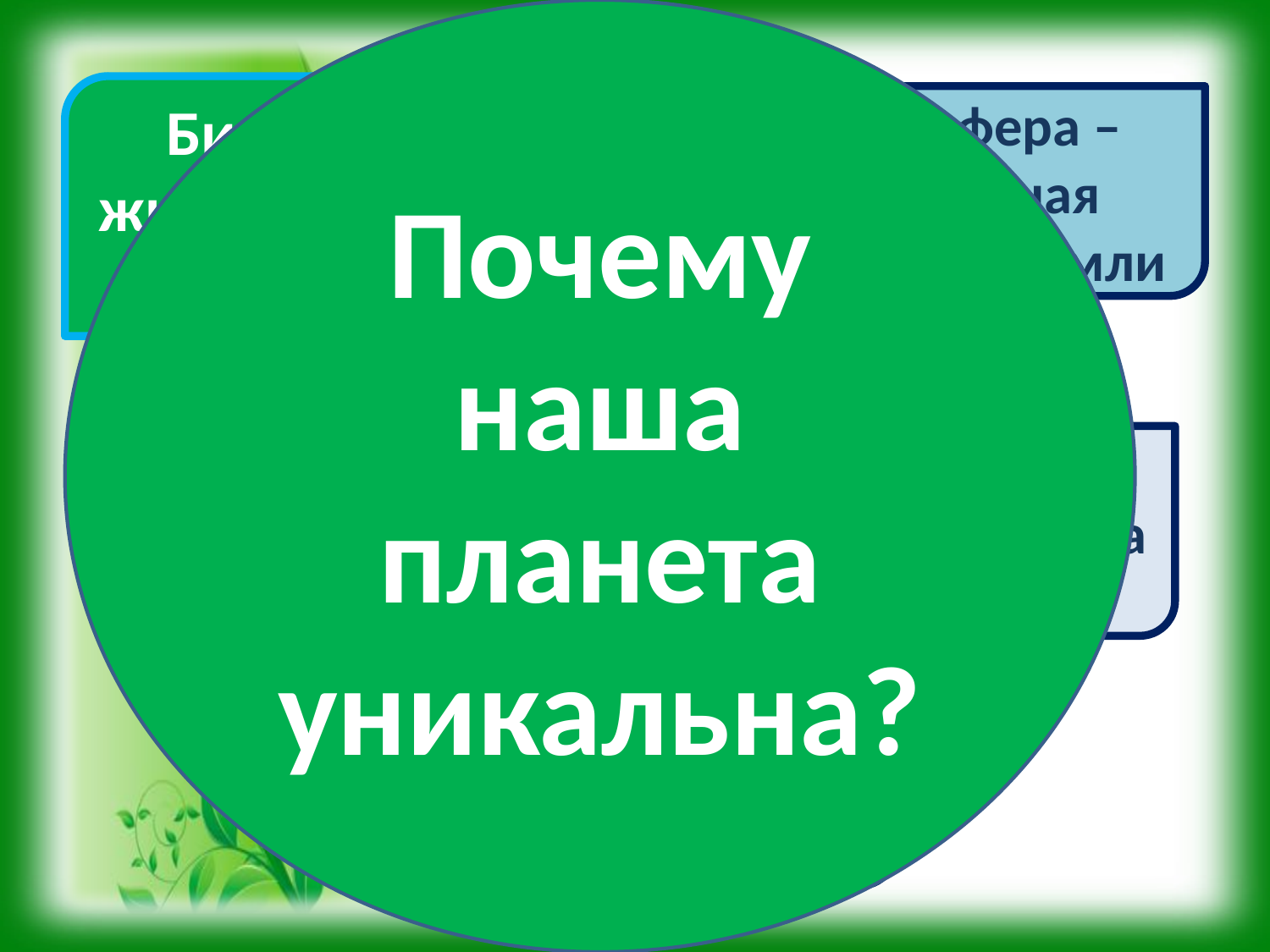

Почему наша планета уникальна?
Биосфера – живая оболочка Земли.
Атмосфера – воздушная оболочка Земли
Гидросфера  – водная оболочка Земли
Литосфера  – твёрдая оболочка земли
www.sliderpoint.org